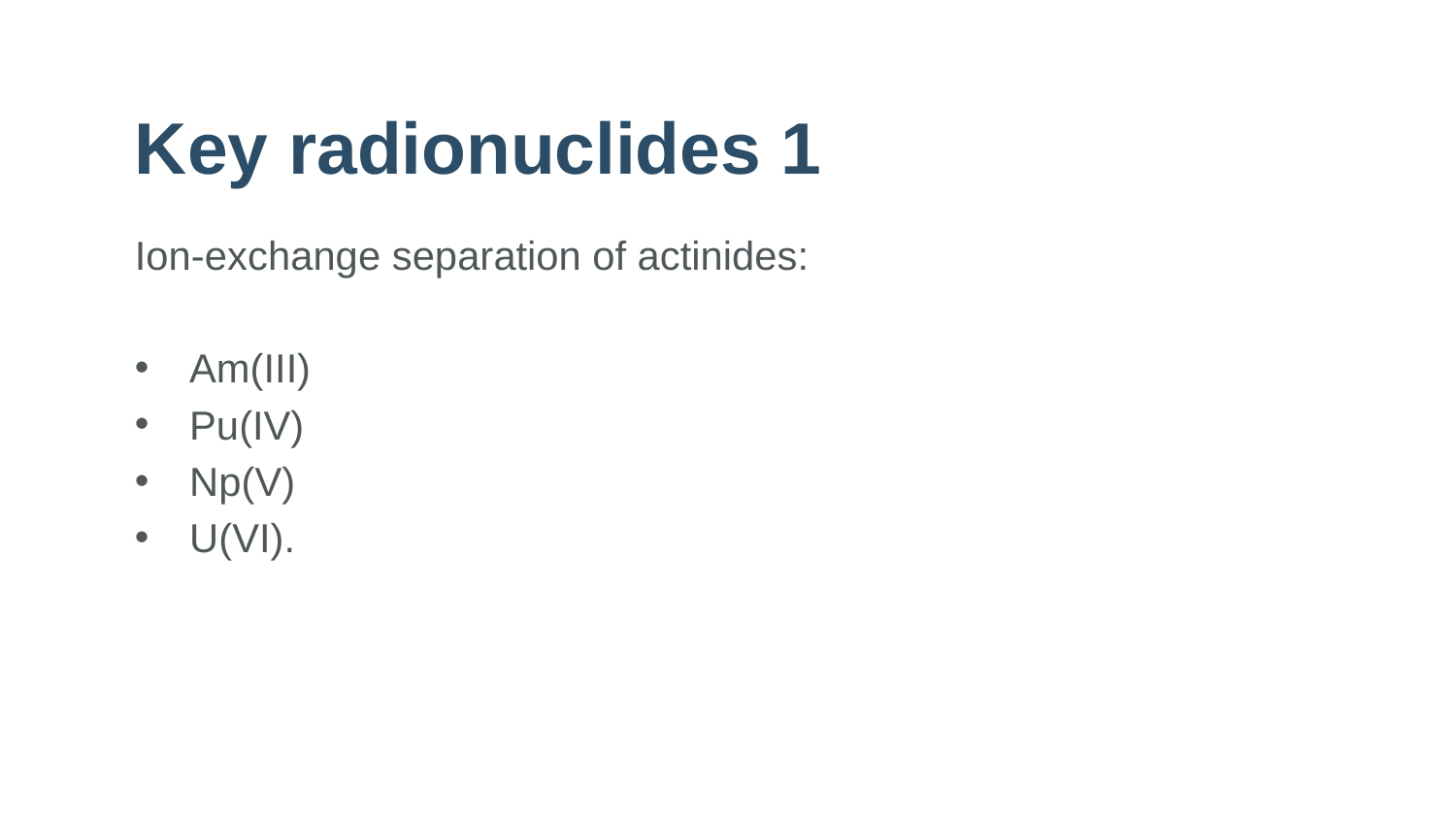

# Key radionuclides 1
Ion-exchange separation of actinides:

Am(III)
Pu(IV)
Np(V)
U(VI).